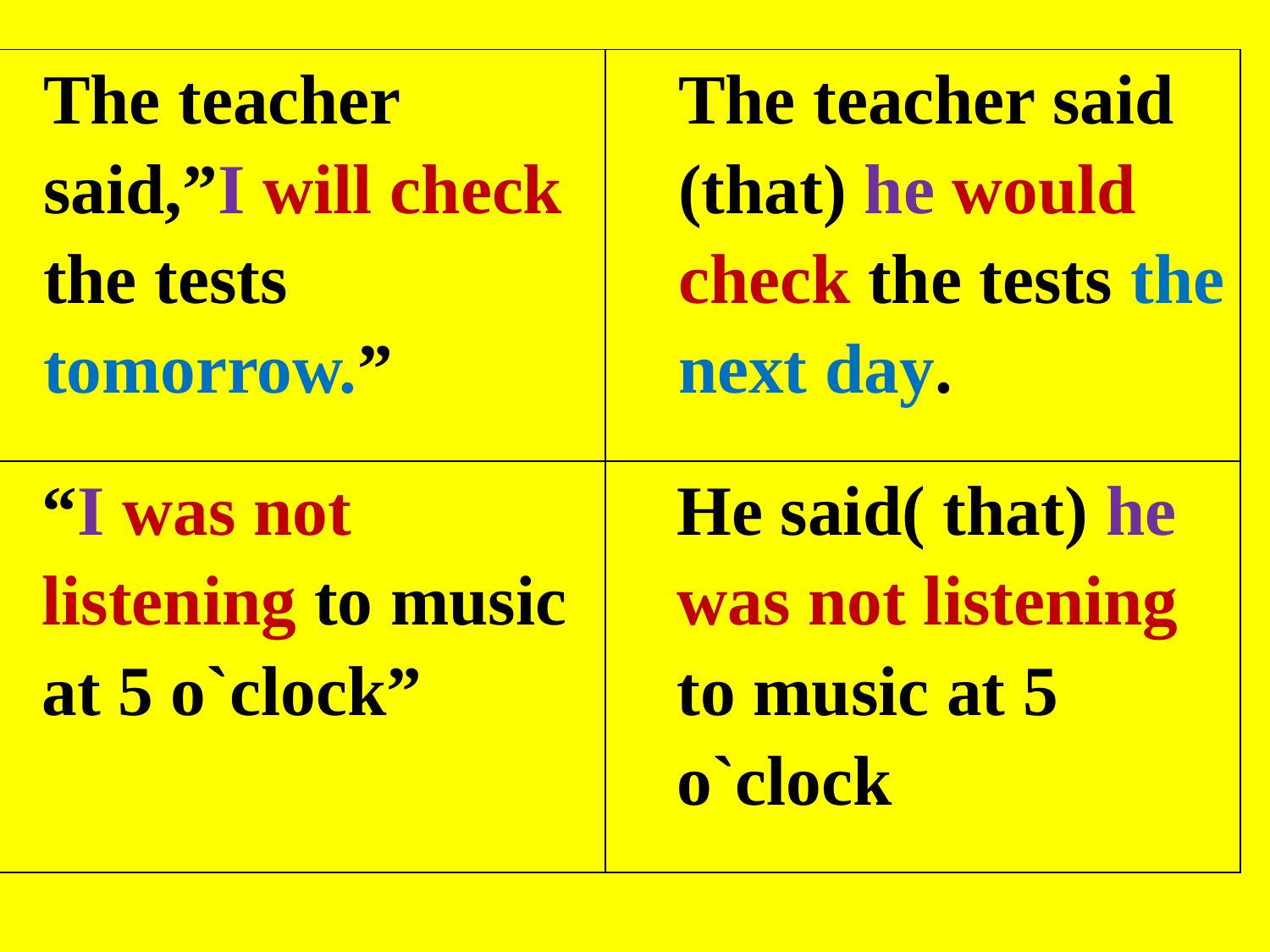

#
| The teacher said,”I will check the tests tomorrow.” | The teacher said (that) he would check the tests the next day. |
| --- | --- |
| “I was not listening to music at 5 o`clock” | He said( that) he was not listening to music at 5 o`clock |